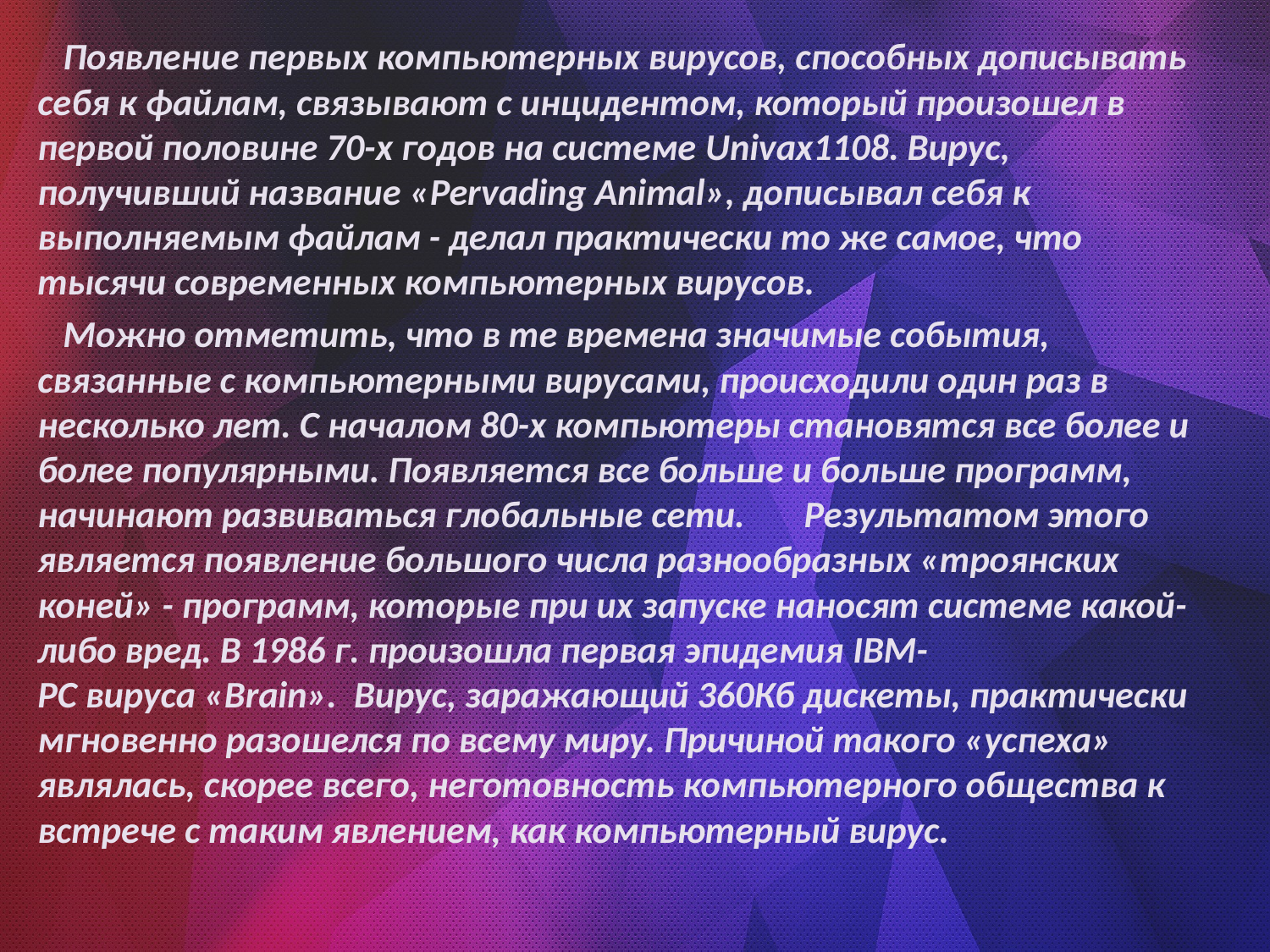

Появление первых компьютерных вирусов, способных дописывать себя к файлам, связывают с инцидентом, который произошел в первой половине 70-х годов на системе Univax1108. Вирус, получивший название «Pervading Animal», дописывал себя к выполняемым файлам - делал практически то же самое, что тысячи современных компьютерных вирусов.
   Можно отметить, что в те времена значимые события, связанные с компьютерными вирусами, происходили один раз в несколько лет. С началом 80-х компьютеры становятся все более и более популярными. Появляется все больше и больше программ, начинают развиваться глобальные сети.       Результатом этого является появление большого числа разнообразных «троянских коней» - программ, которые при их запуске наносят системе какой-либо вред. В 1986 г. произошла первая эпидемия IBM-PC вируса «Brain».  Вирус, заражающий 360Кб дискеты, практически мгновенно разошелся по всему миру. Причиной такого «успеха» являлась, скорее всего, неготовность компьютерного общества к встрече с таким явлением, как компьютерный вирус.